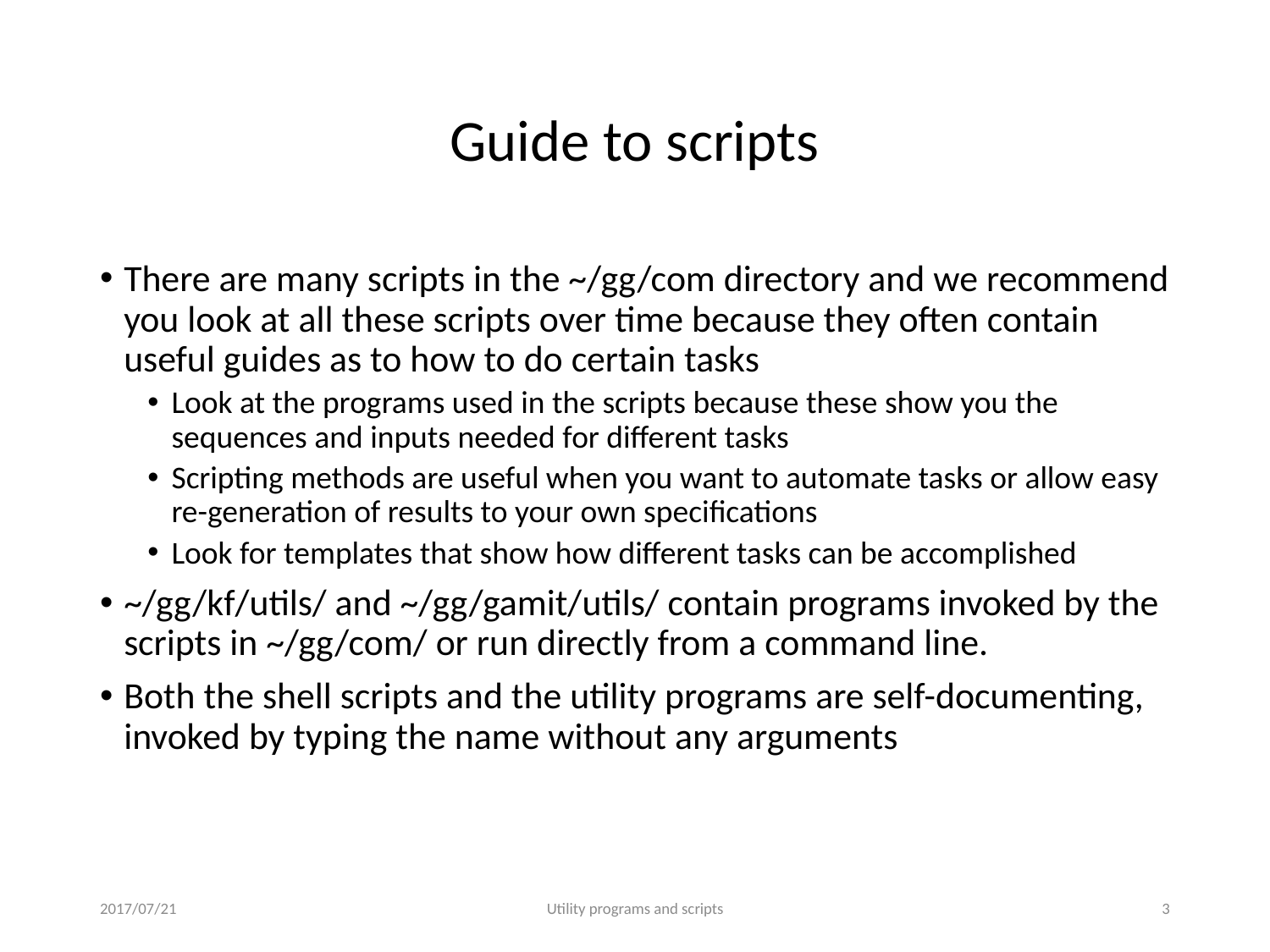

# Guide to scripts
There are many scripts in the ~/gg/com directory and we recommend you look at all these scripts over time because they often contain useful guides as to how to do certain tasks
Look at the programs used in the scripts because these show you the sequences and inputs needed for different tasks
Scripting methods are useful when you want to automate tasks or allow easy re-generation of results to your own specifications
Look for templates that show how different tasks can be accomplished
~/gg/kf/utils/ and ~/gg/gamit/utils/ contain programs invoked by the scripts in ~/gg/com/ or run directly from a command line.
Both the shell scripts and the utility programs are self-documenting, invoked by typing the name without any arguments

2017/07/21
Utility programs and scripts
3